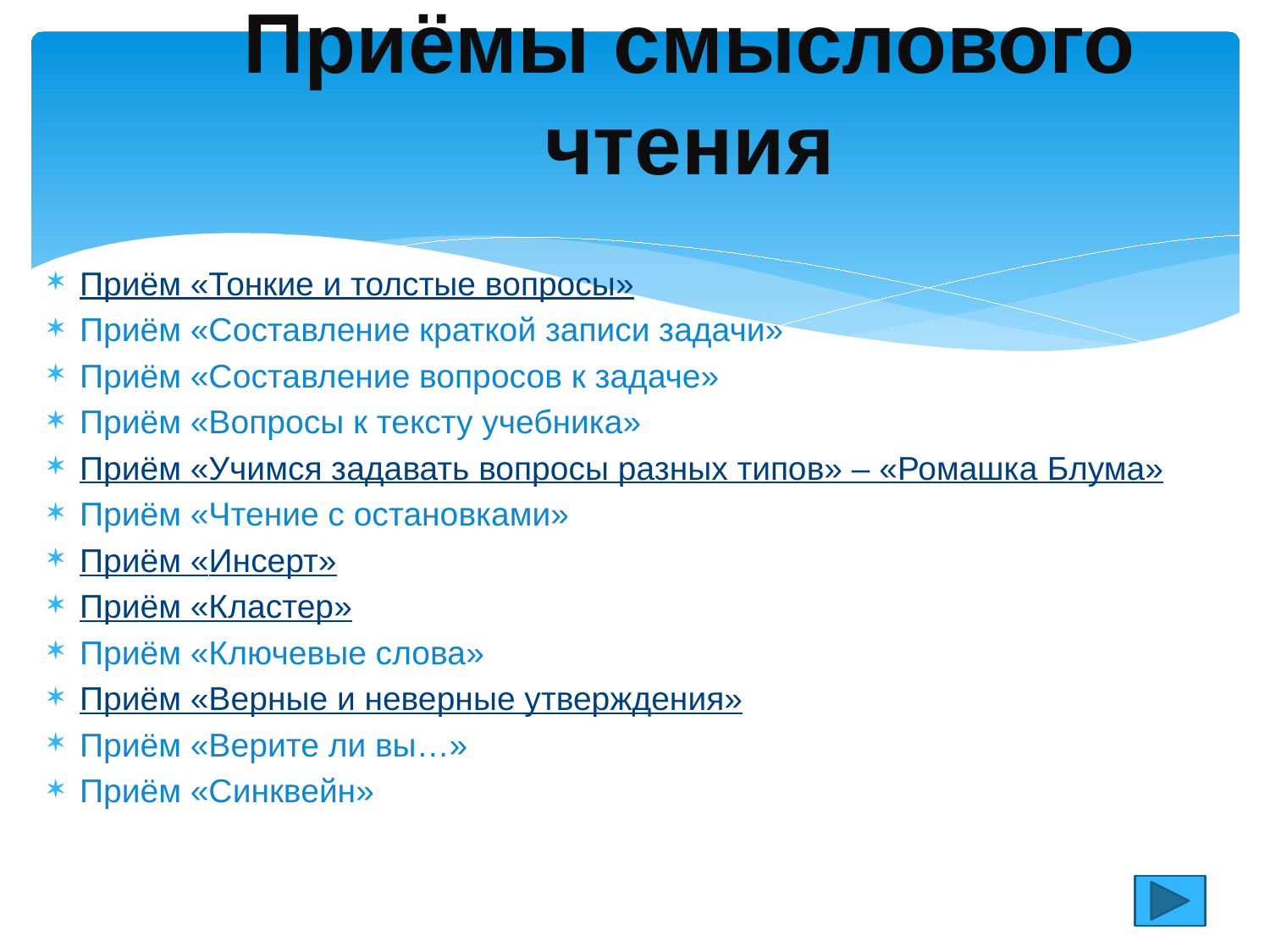

# Приёмы смыслового чтения
Приём «Тонкие и толстые вопросы»
Приём «Составление краткой записи задачи»
Приём «Составление вопросов к задаче»
Приём «Вопросы к тексту учебника»
Приём «Учимся задавать вопросы разных типов» – «Ромашка Блума»
Приём «Чтение с остановками»
Приём «Инсерт»
Приём «Кластер»
Приём «Ключевые слова»
Приём «Верные и неверные утверждения»
Приём «Верите ли вы…»
Приём «Синквейн»